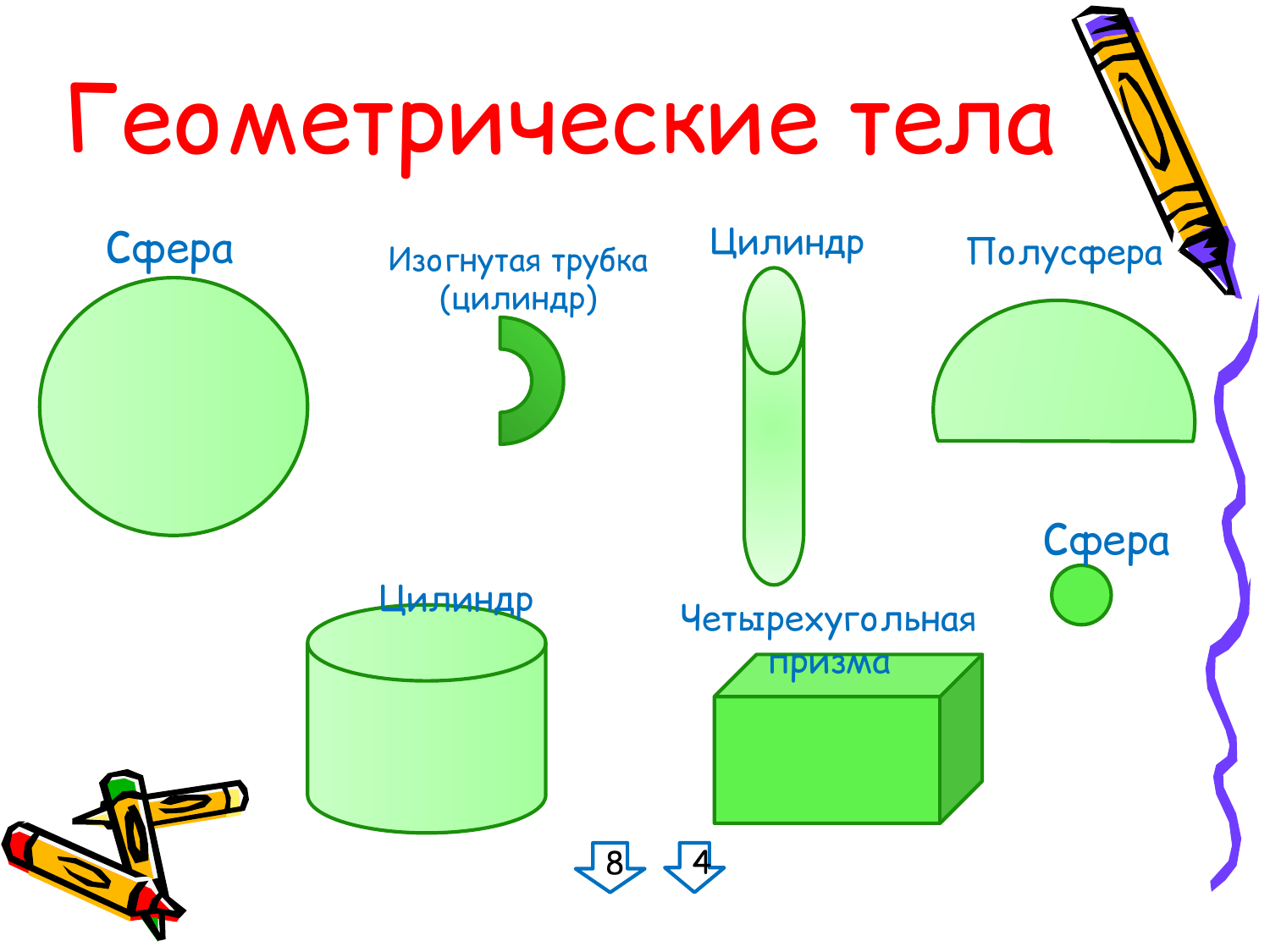

# Геометрические тела
Цилиндр
 Сфера
Полусфера
Изогнутая трубка (цилиндр)

 Сфера
Цилиндр

Четырехугольная призма

8
4